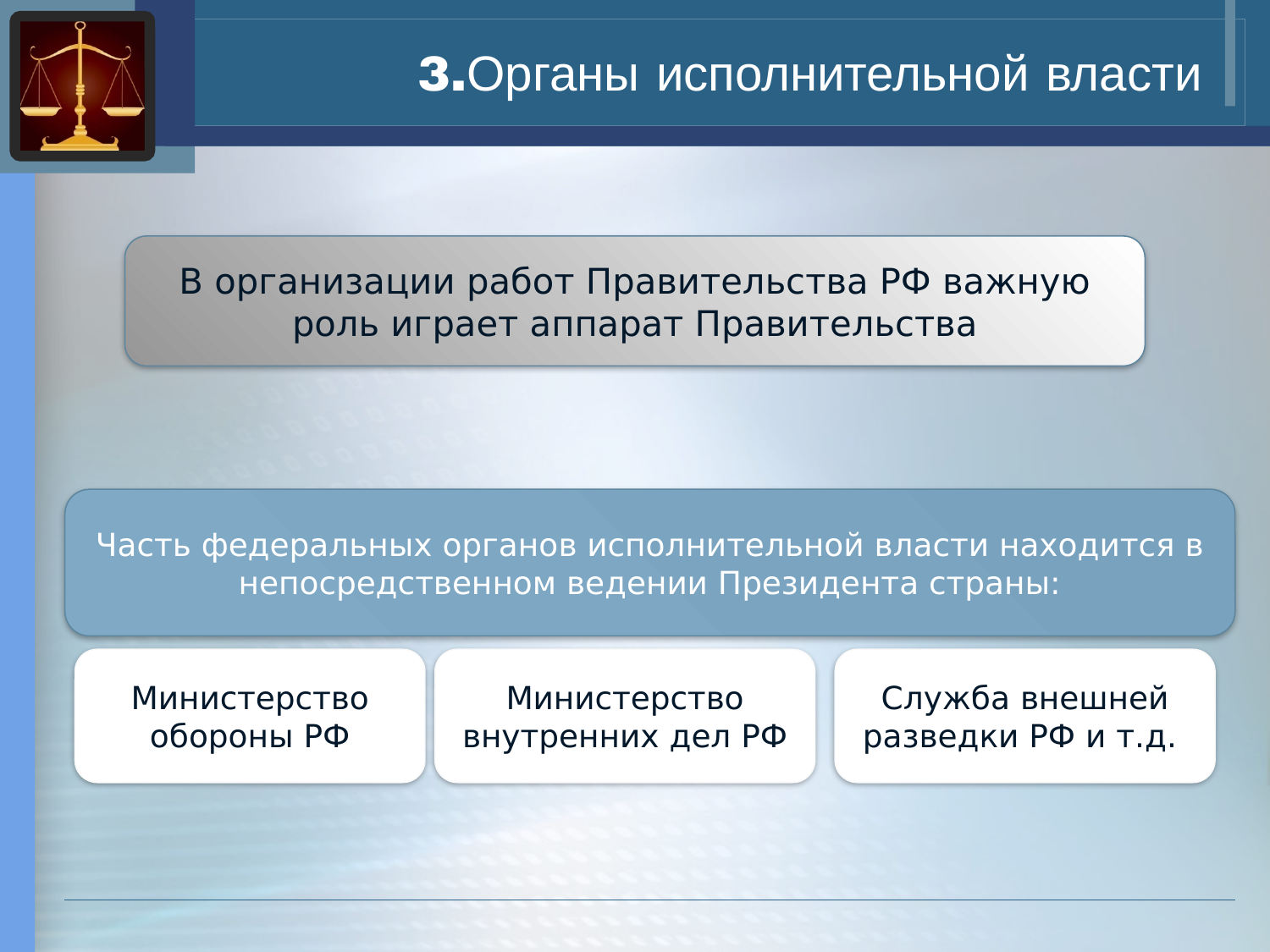

# 3.Органы исполнительной власти
В организации работ Правительства РФ важную роль играет аппарат Правительства

Часть федеральных органов исполнительной власти находится в непосредственном ведении Президента страны:

Министерство обороны РФ
Министерство внутренних дел РФ

Служба внешней разведки РФ и т.д.

10